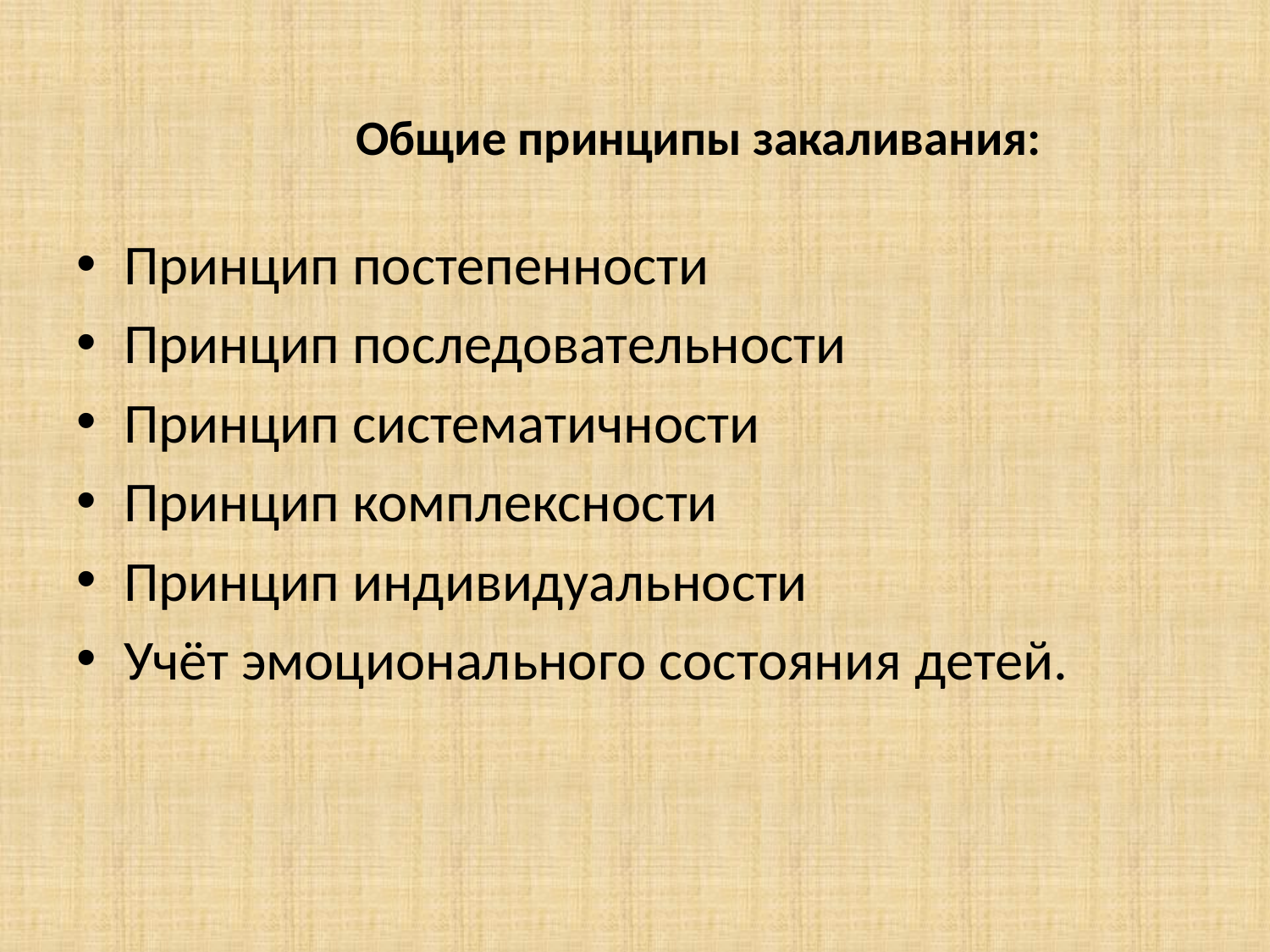

# Общие принципы закаливания:
Принцип постепенности
Принцип последовательности
Принцип систематичности
Принцип комплексности
Принцип индивидуальности
Учёт эмоционального состояния детей.